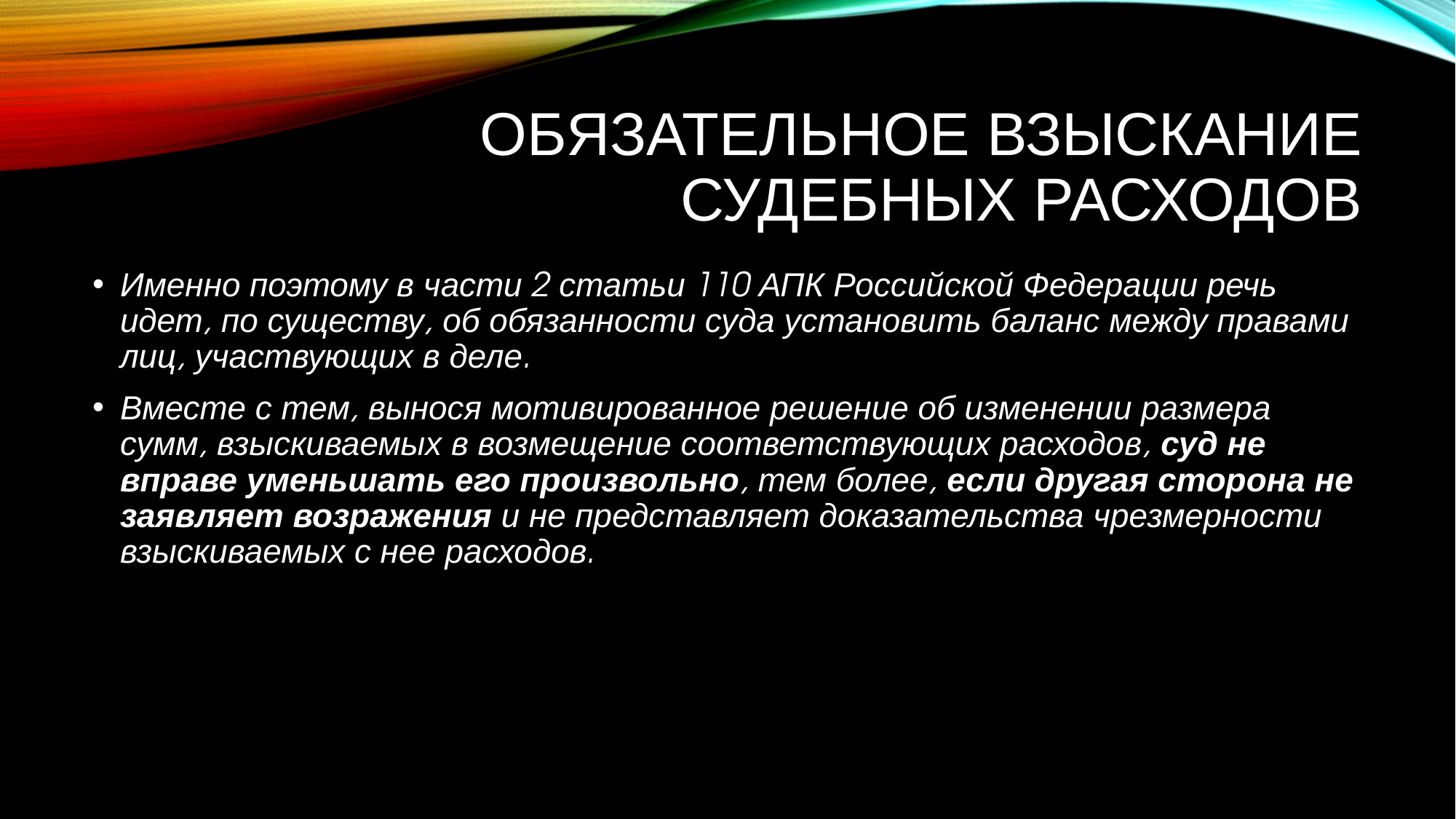

# Обязательное взыскание судебных расходов
Именно поэтому в части 2 статьи 110 АПК Российской Федерации речь идет, по существу, об обязанности суда установить баланс между правами лиц, участвующих в деле.
Вместе с тем, вынося мотивированное решение об изменении размера сумм, взыскиваемых в возмещение соответствующих расходов, суд не вправе уменьшать его произвольно, тем более, если другая сторона не заявляет возражения и не представляет доказательства чрезмерности взыскиваемых с нее расходов.